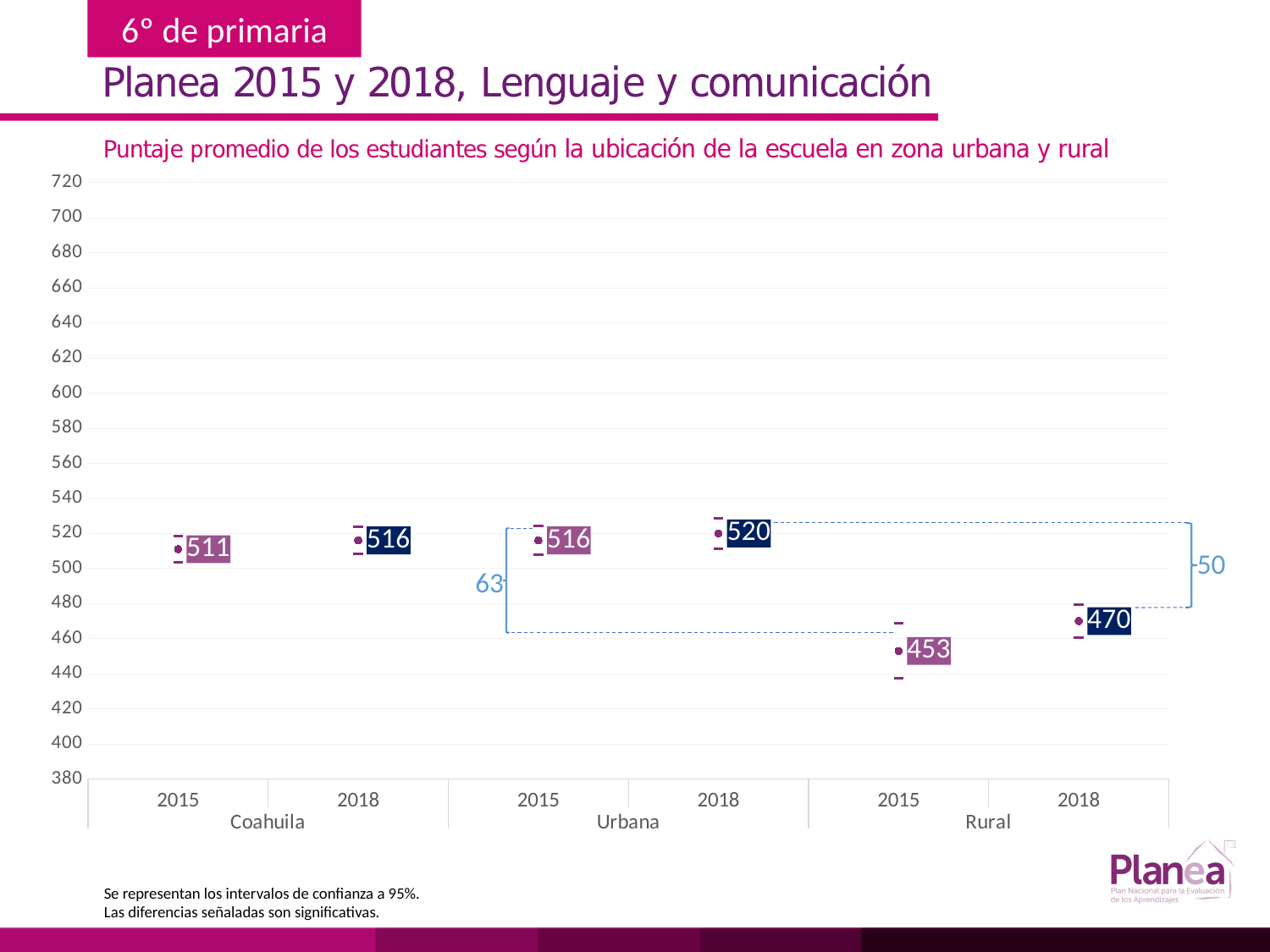

Planea 2015 y 2018, Lenguaje y comunicación

Puntaje promedio de los estudiantes según la ubicación de la escuela en zona urbana y rural

### Chart

| Category |  |  |  |
|---|---|---|---|
| 2015 | 503.637 | 518.363 | 511.0 |
| 2018 | 508.239 | 523.761 | 516.0 |
| 2015 | 507.841 | 524.159 | 516.0 |
| 2018 | 511.244 | 528.756 | 520.0 |
| 2015 | 437.279 | 468.721 | 453.0 |
| 2018 | 460.647 | 479.353 | 470.0 |
50

63
Se representan los intervalos de confianza a 95%.
Las diferencias señaladas son significativas.